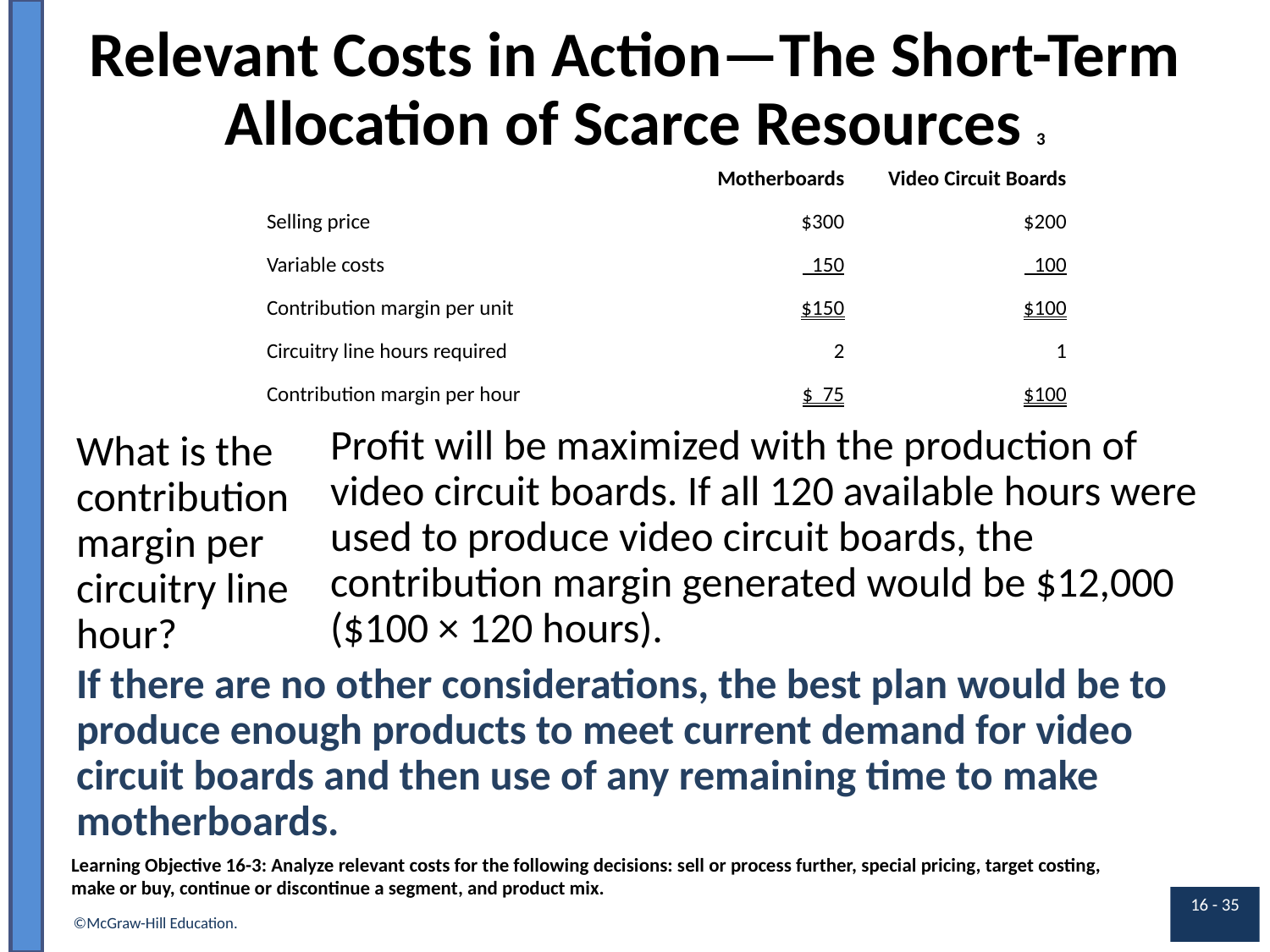

# Relevant Costs in Action—The Short-Term Allocation of Scarce Resources 3
| Blank | Motherboards | Video Circuit Boards |
| --- | --- | --- |
| Selling price | $300 | $200 |
| Variable costs | 150 | 100 |
| Contribution margin per unit | $150 | $100 |
| Circuitry line hours required | 2 | 1 |
| Contribution margin per hour | $ 75 | $100 |
Profit will be maximized with the production of video circuit boards. If all 120 available hours were used to produce video circuit boards, the contribution margin generated would be $12,000 ($100 × 120 hours).
What is the contribution margin per circuitry line hour?
If there are no other considerations, the best plan would be to produce enough products to meet current demand for video circuit boards and then use of any remaining time to make motherboards.
Learning Objective 16-3: Analyze relevant costs for the following decisions: sell or process further, special pricing, target costing, make or buy, continue or discontinue a segment, and product mix.